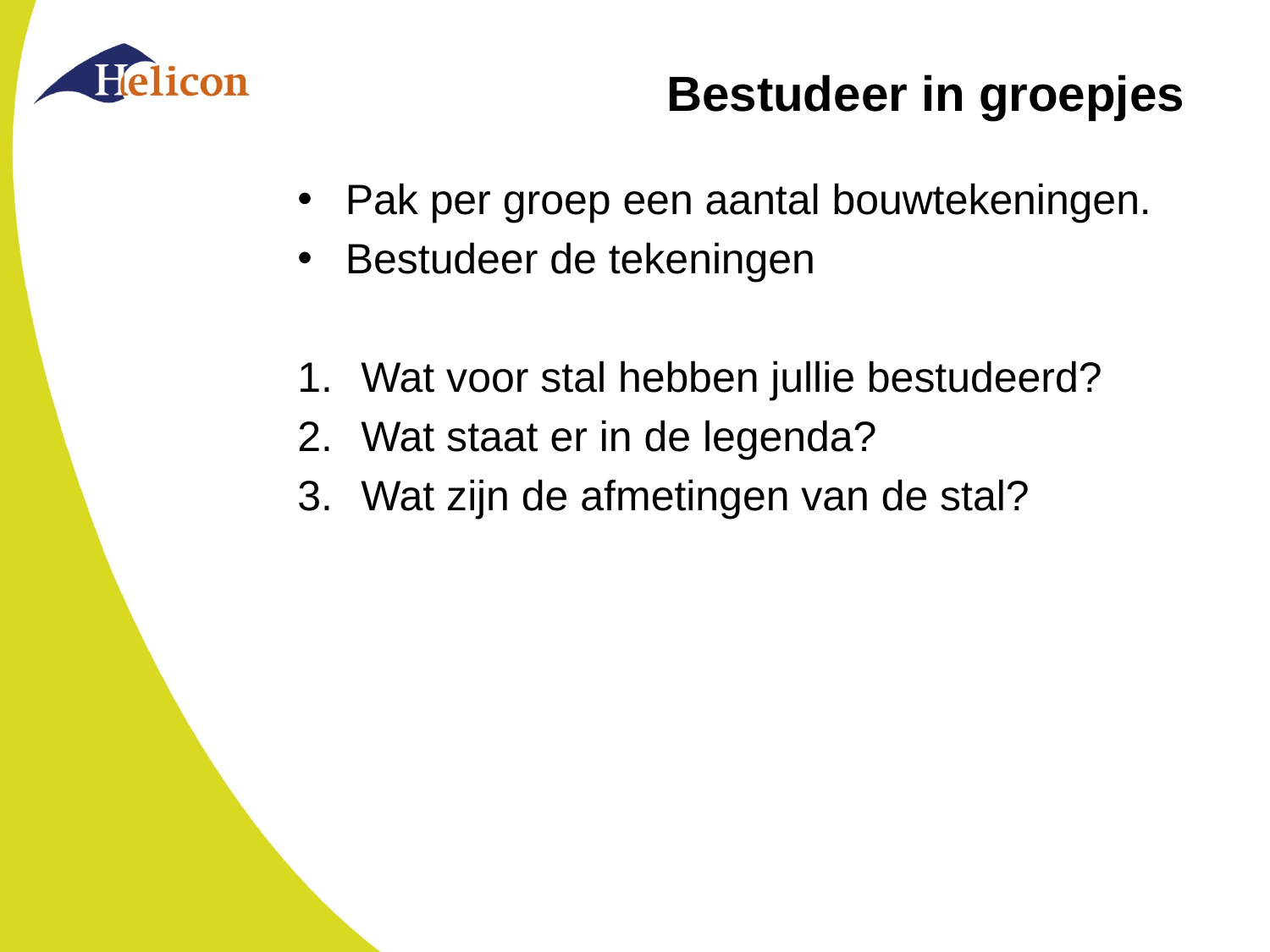

# Bestudeer in groepjes
Pak per groep een aantal bouwtekeningen.
Bestudeer de tekeningen

Wat voor stal hebben jullie bestudeerd?
Wat staat er in de legenda?
Wat zijn de afmetingen van de stal?